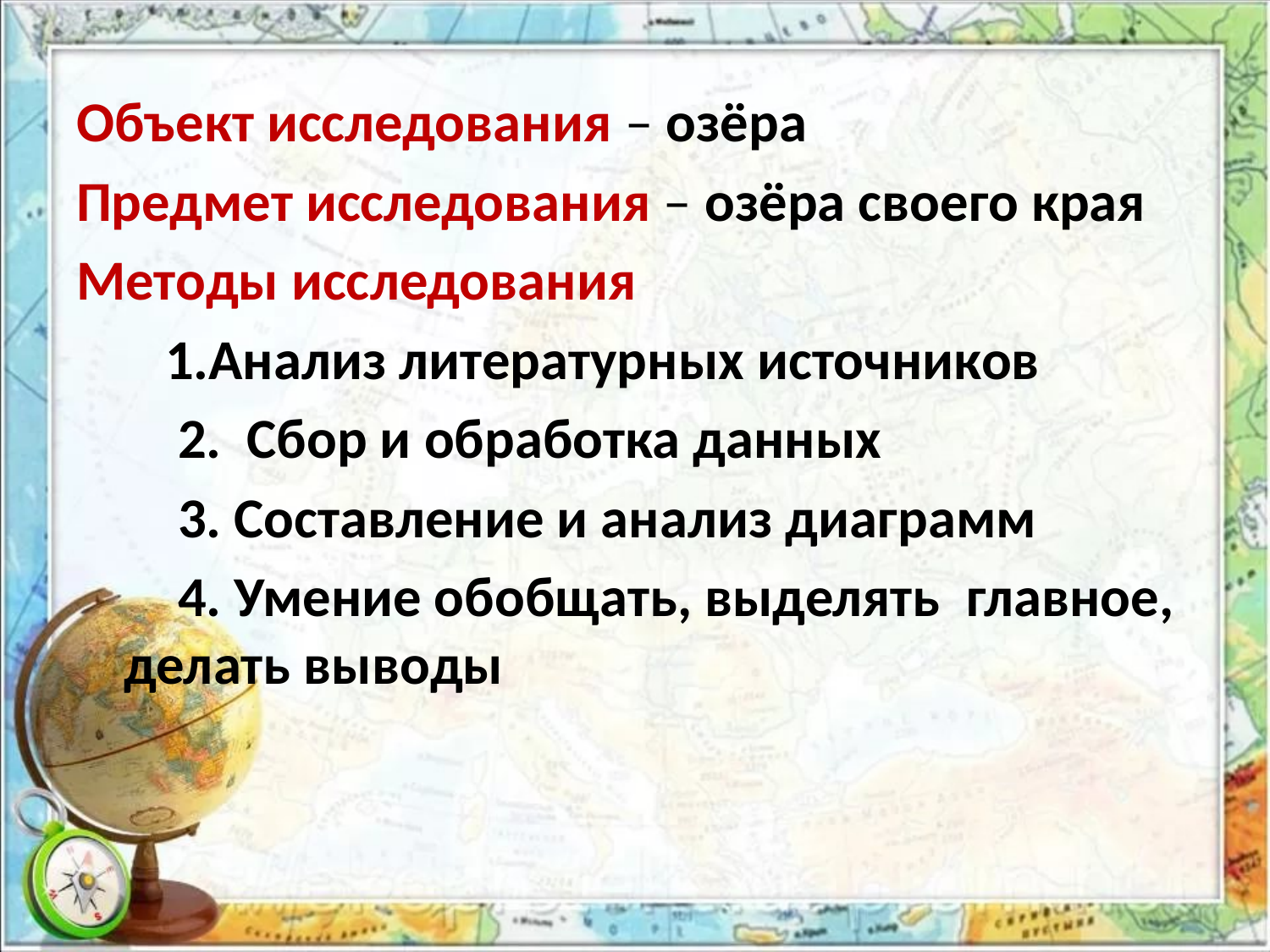

Объект исследования – озёра
Предмет исследования – озёра своего края
Методы исследования
       1.Анализ литературных источников
        2.  Сбор и обработка данных
        3. Составление и анализ диаграмм
        4. Умение обобщать, выделять  главное, делать выводы